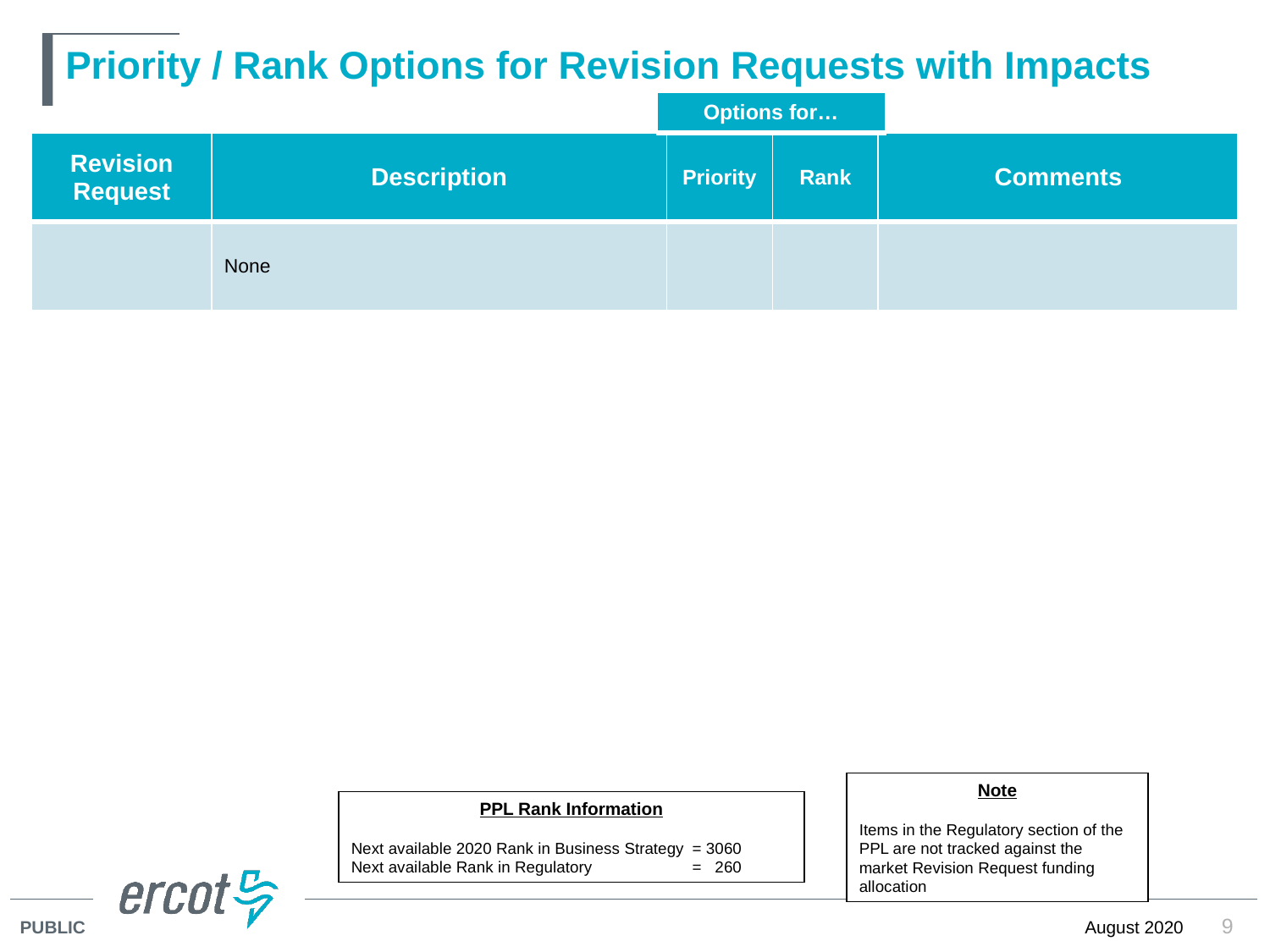

# Priority / Rank Options for Revision Requests with Impacts
| Options for… |
| --- |
| Revision Request | Description | Priority | Rank | Comments |
| --- | --- | --- | --- | --- |
|  | None |  |  |  |
Note

Items in the Regulatory section of the PPL are not tracked against the market Revision Request funding allocation
PPL Rank Information

Next available 2020 Rank in Business Strategy 	= 3060
Next available Rank in Regulatory	=   260
9